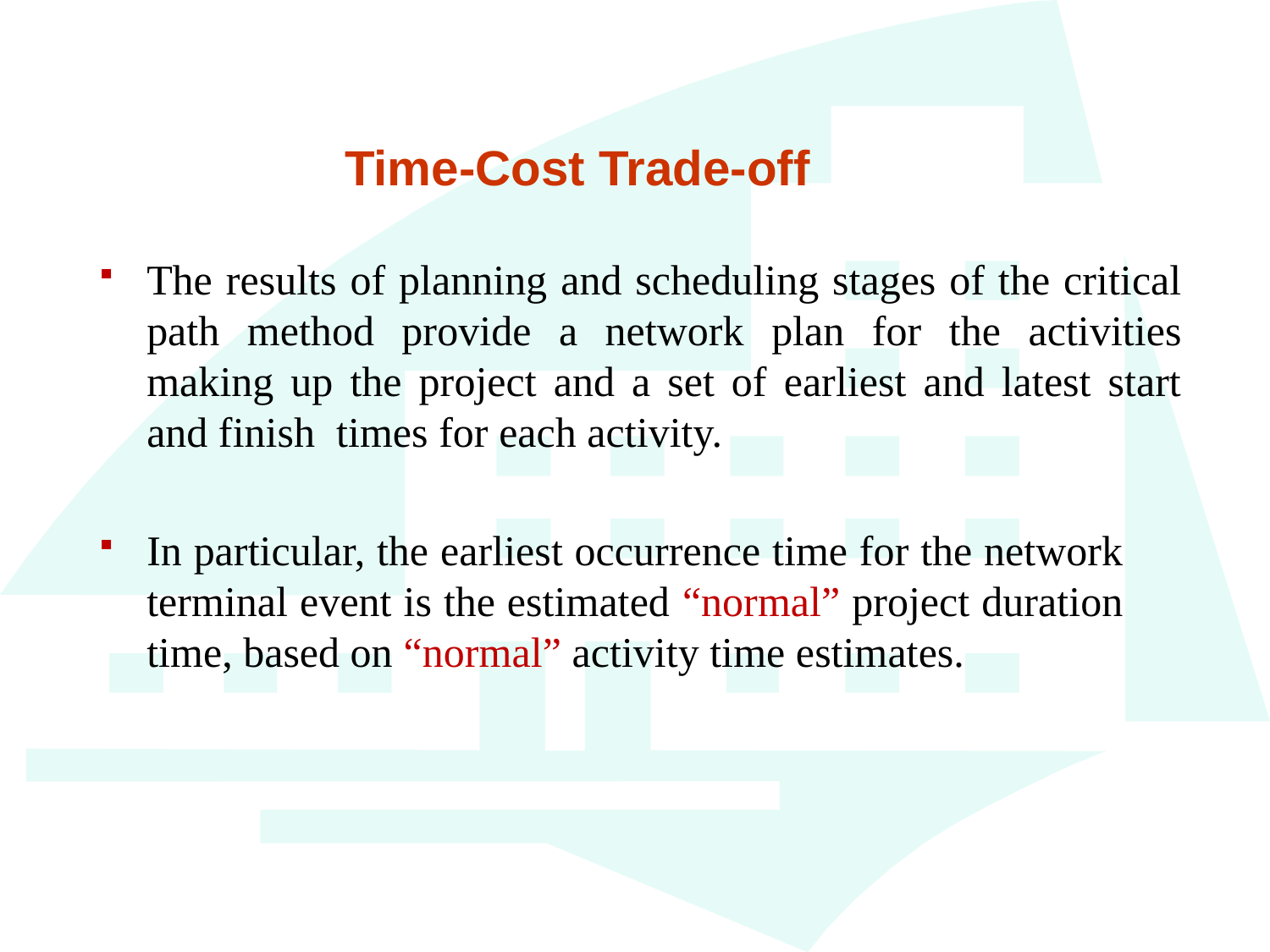

Time-Cost Trade-off
The results of planning and scheduling stages of the critical path method provide a network plan for the activities making up the project and a set of earliest and latest start and finish  times for each activity.

In particular, the earliest occurrence time for the network      terminal event is the estimated “normal” project duration      time, based on “normal” activity time estimates.